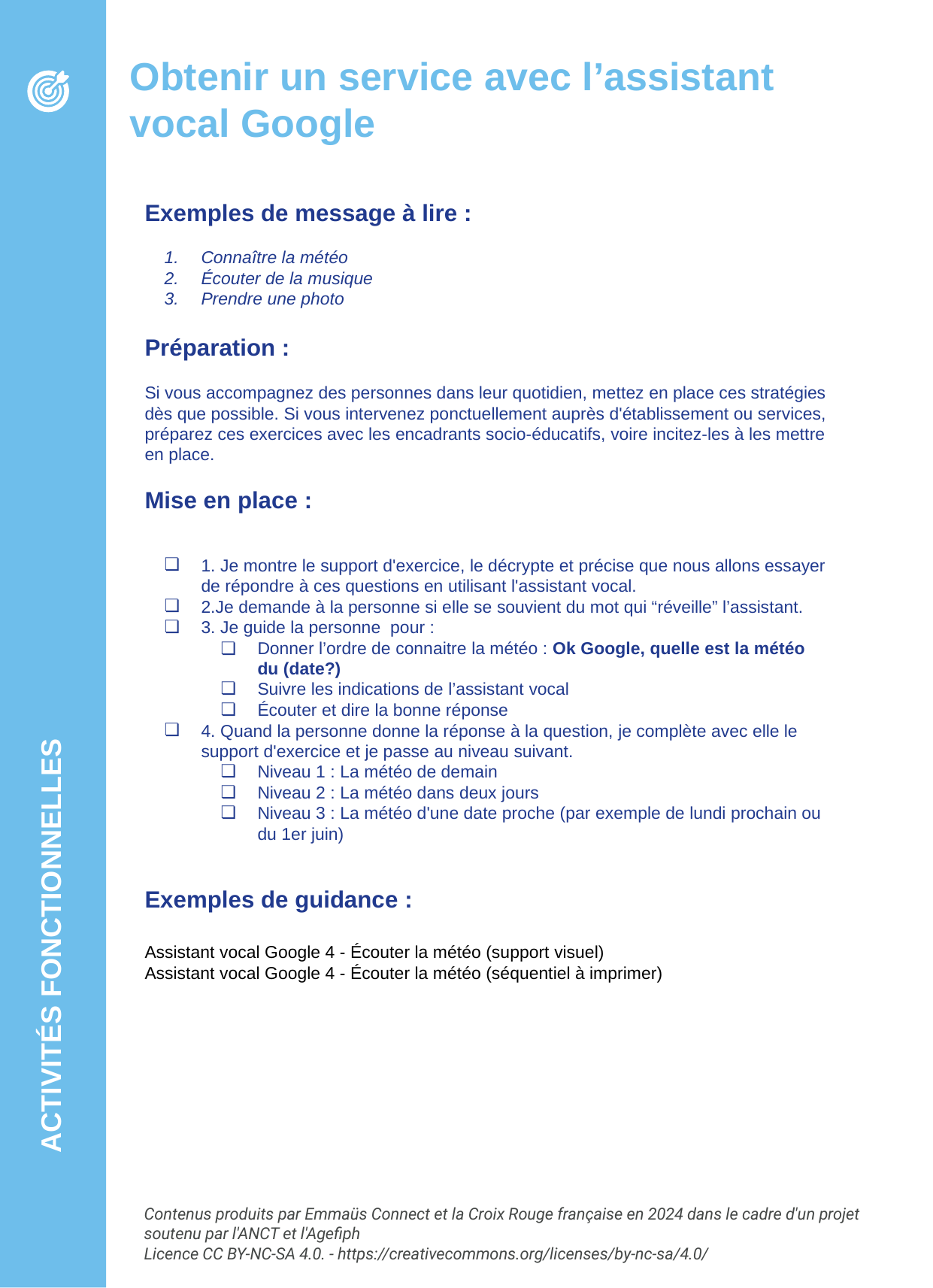

Obtenir un service avec l’assistant vocal Google

Exemples de message à lire :

Connaître la météo
Écouter de la musique
Prendre une photo

Préparation :

Si vous accompagnez des personnes dans leur quotidien, mettez en place ces stratégies dès que possible. Si vous intervenez ponctuellement auprès d'établissement ou services, préparez ces exercices avec les encadrants socio-éducatifs, voire incitez-les à les mettre en place.

Mise en place :

1. Je montre le support d'exercice, le décrypte et précise que nous allons essayer de répondre à ces questions en utilisant l'assistant vocal.
2.Je demande à la personne si elle se souvient du mot qui “réveille” l’assistant.
3. Je guide la personne  pour :
Donner l’ordre de connaitre la météo : Ok Google, quelle est la météo du (date?)
Suivre les indications de l’assistant vocal
Écouter et dire la bonne réponse
4. Quand la personne donne la réponse à la question, je complète avec elle le support d'exercice et je passe au niveau suivant.
Niveau 1 : La météo de demain
Niveau 2 : La météo dans deux jours
Niveau 3 : La météo d'une date proche (par exemple de lundi prochain ou du 1er juin)

Exemples de guidance :

Assistant vocal Google 4 - Écouter la météo (support visuel)
Assistant vocal Google 4 - Écouter la météo (séquentiel à imprimer)
ACTIVITÉS FONCTIONNELLES
ACTIVITÉS FONCTIONNELLES